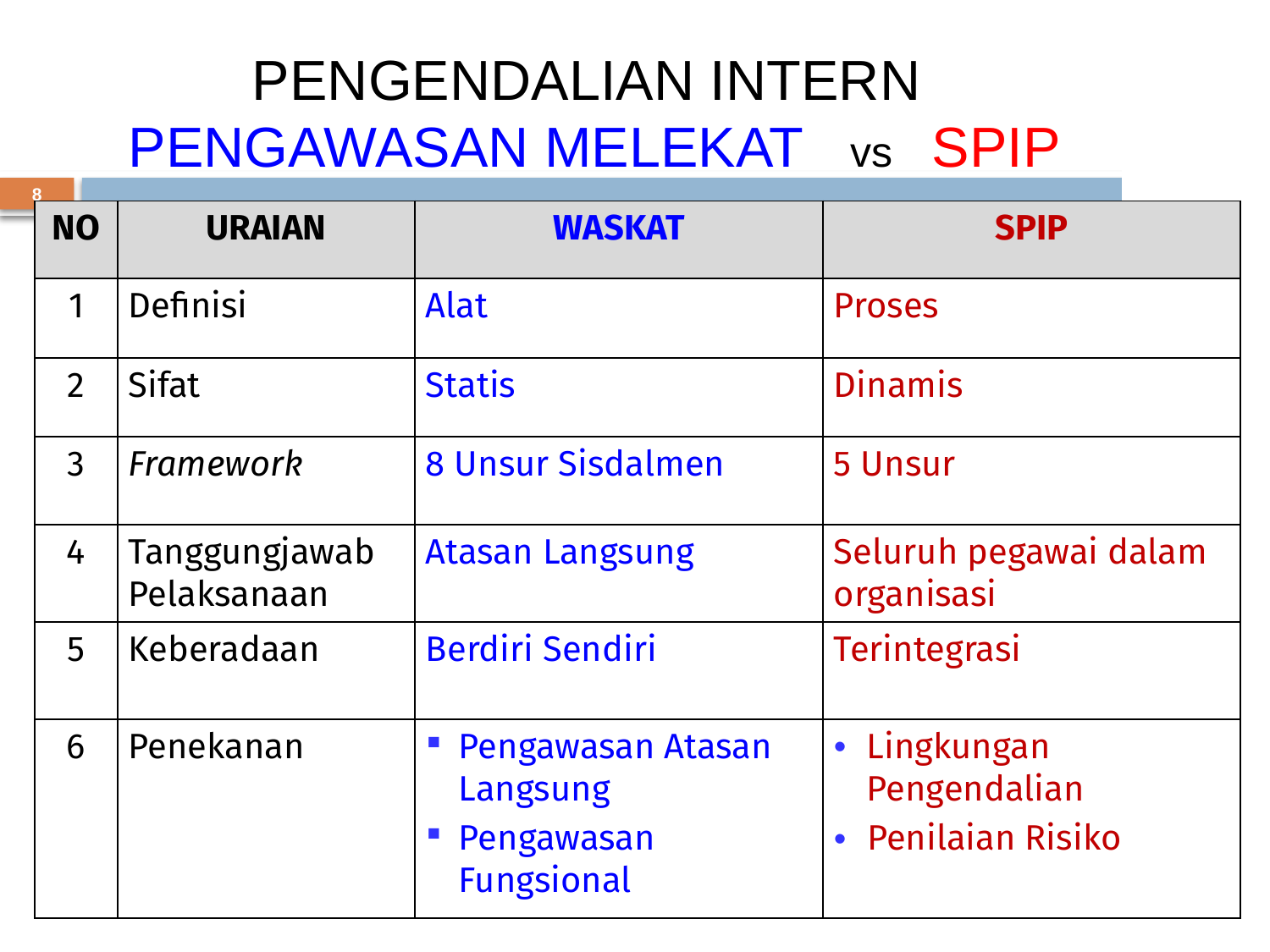

# PENGENDALIAN INTERN PENGAWASAN MELEKAT   vs   SPIP
8
| NO | URAIAN | WASKAT | SPIP |
| --- | --- | --- | --- |
| 1 | Definisi | Alat | Proses |
| 2 | Sifat | Statis | Dinamis |
| 3 | Framework | 8 Unsur Sisdalmen | 5 Unsur |
| 4 | Tanggungjawab Pelaksanaan | Atasan Langsung | Seluruh pegawai dalam organisasi |
| 5 | Keberadaan | Berdiri Sendiri | Terintegrasi |
| 6 | Penekanan | Pengawasan Atasan Langsung Pengawasan Fungsional | Lingkungan Pengendalian Penilaian Risiko |